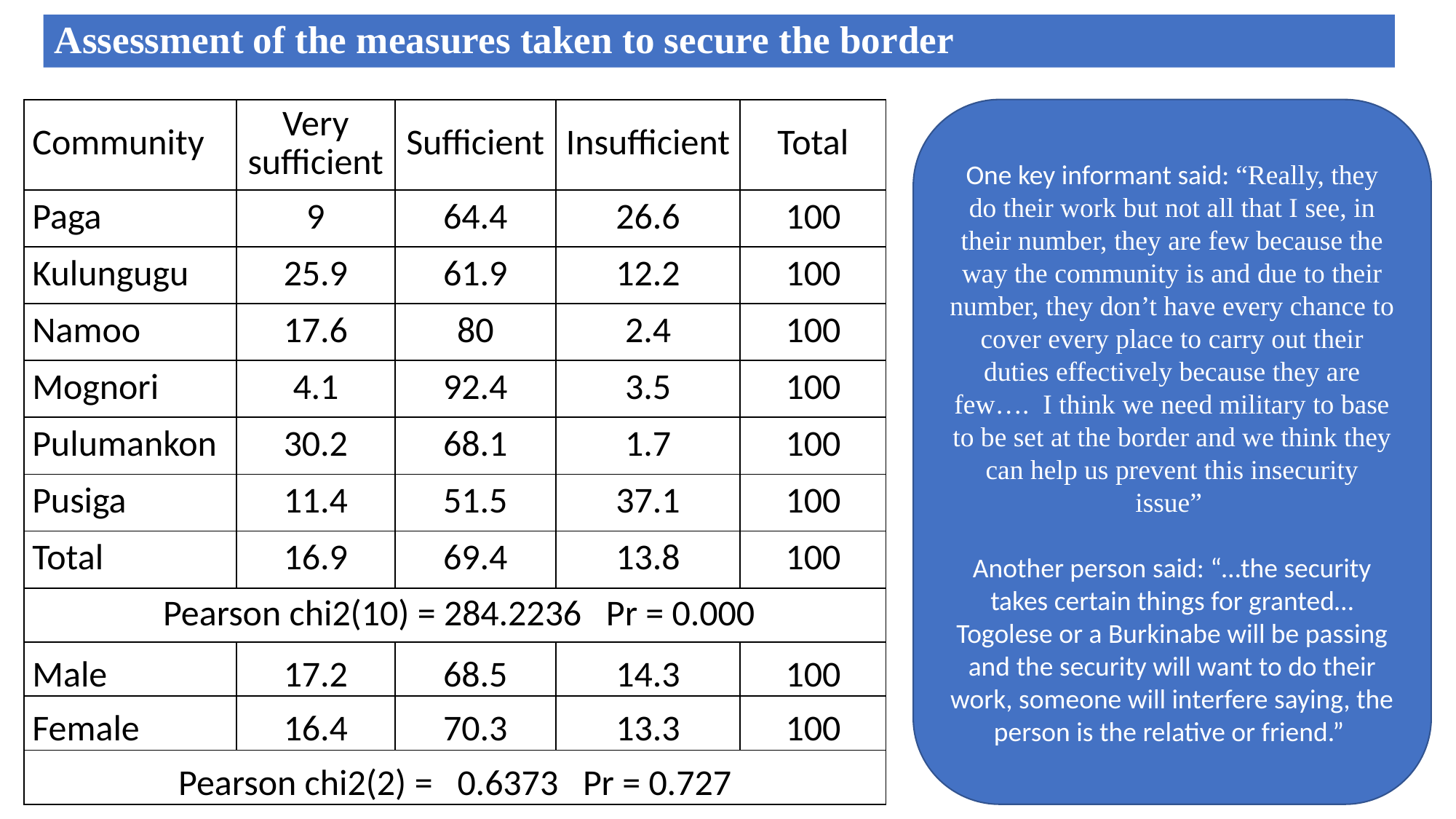

# Assessment of the measures taken to secure the border
One key informant said: “Really, they do their work but not all that I see, in their number, they are few because the way the community is and due to their number, they don’t have every chance to cover every place to carry out their duties effectively because they are few….  I think we need military to base to be set at the border and we think they can help us prevent this insecurity issue”

Another person said: “…the security takes certain things for granted… Togolese or a Burkinabe will be passing and the security will want to do their work, someone will interfere saying, the person is the relative or friend.”
| Community | Very sufficient | Sufficient | Insufficient | Total |
| --- | --- | --- | --- | --- |
| Paga | 9 | 64.4 | 26.6 | 100 |
| Kulungugu | 25.9 | 61.9 | 12.2 | 100 |
| Namoo | 17.6 | 80 | 2.4 | 100 |
| Mognori | 4.1 | 92.4 | 3.5 | 100 |
| Pulumankon | 30.2 | 68.1 | 1.7 | 100 |
| Pusiga | 11.4 | 51.5 | 37.1 | 100 |
| Total | 16.9 | 69.4 | 13.8 | 100 |
| Pearson chi2(10) = 284.2236 Pr = 0.000 |  |  |  |  |
| Male | 17.2 | 68.5 | 14.3 | 100 |
| Female | 16.4 | 70.3 | 13.3 | 100 |
| Pearson chi2(2) = 0.6373 Pr = 0.727 |  |  |  |  |